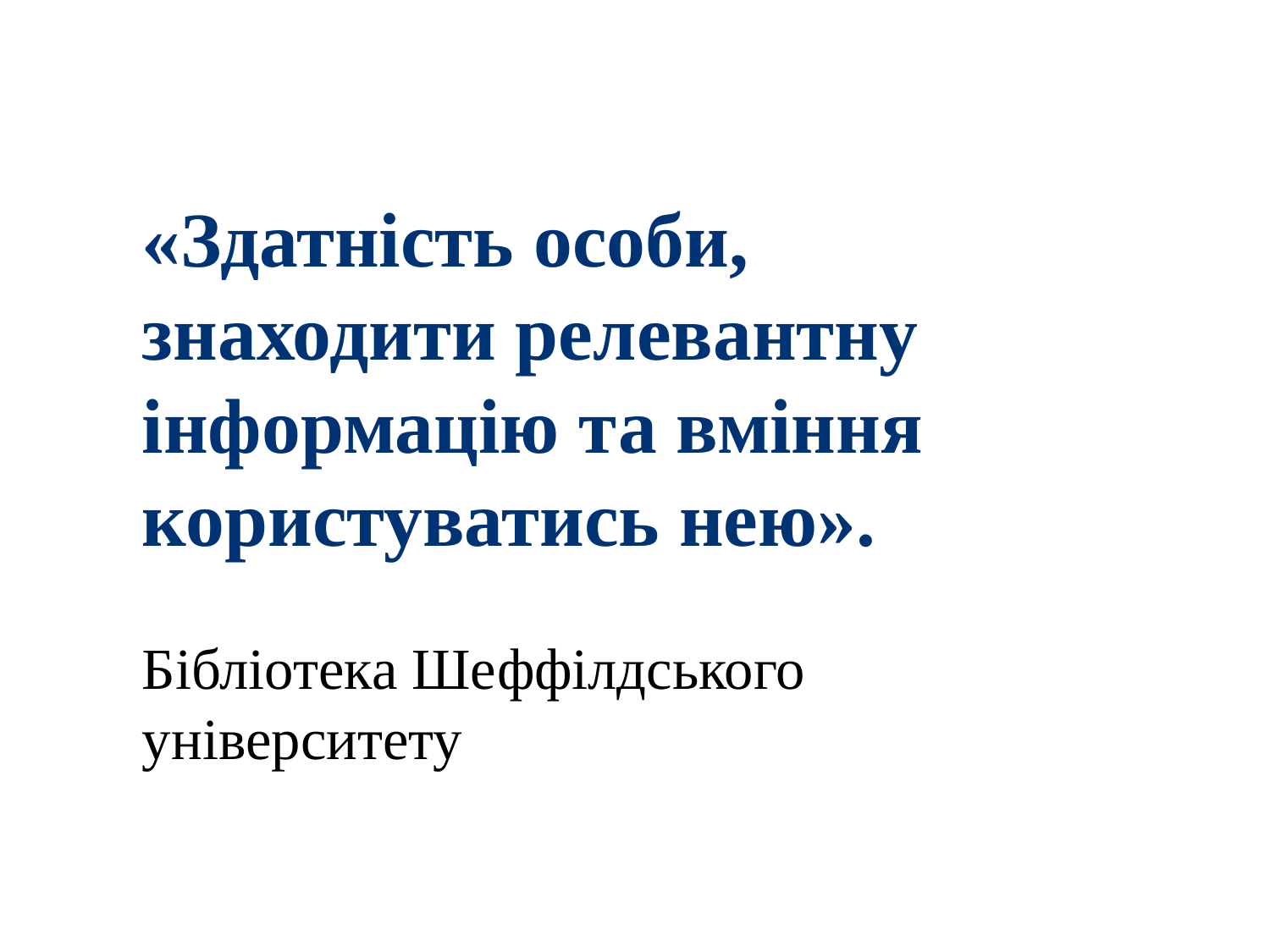

«Здатність особи, знаходити релевантну інформацію та вміння користуватись нею».

Бібліотека Шеффілдського університету